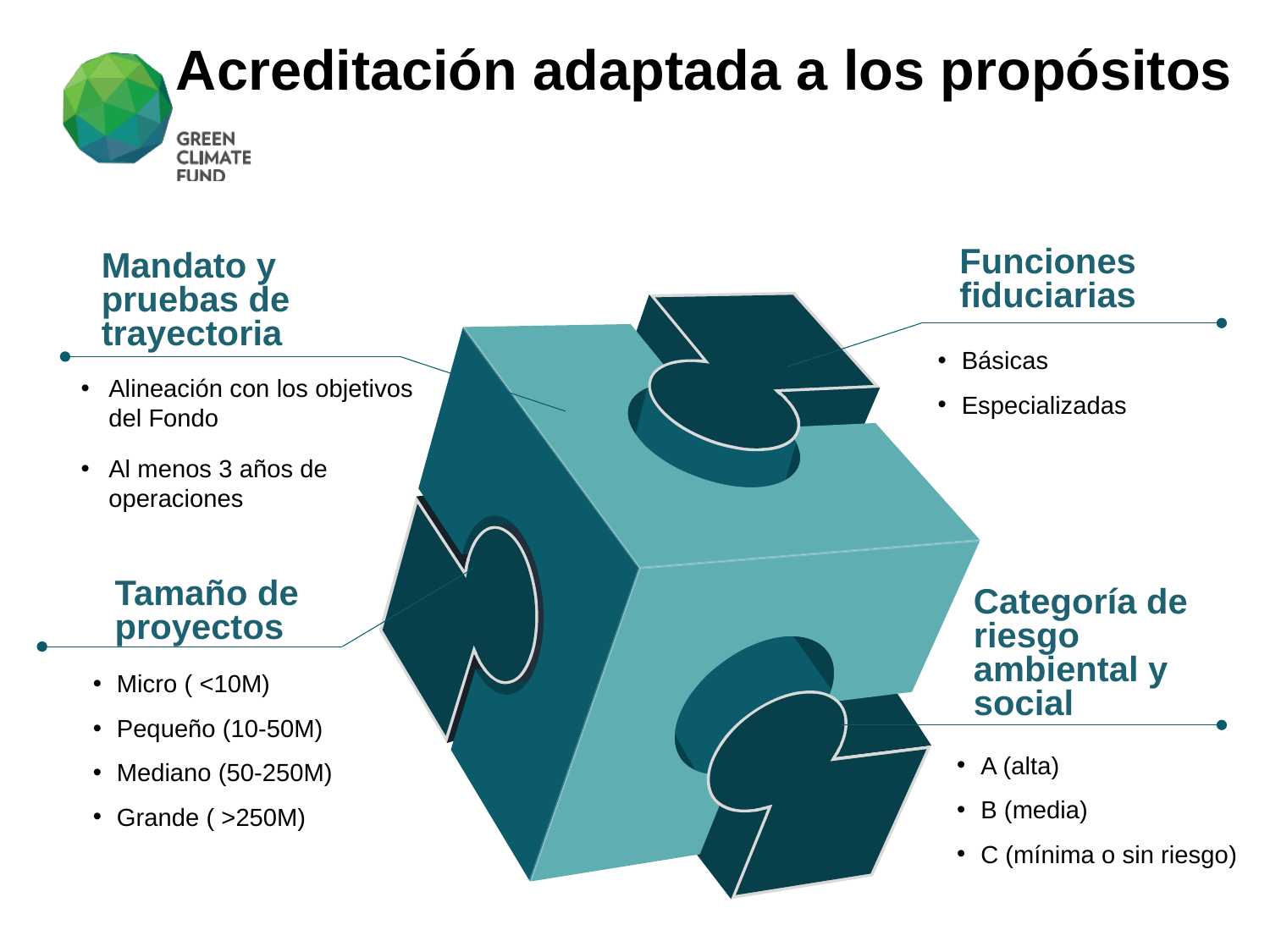

Acreditación adaptada a los propósitos
Funciones fiduciarias
Mandato y pruebas de trayectoria

Básicas
Especializadas

Alineación con los objetivos del Fondo
Al menos 3 años de operaciones

Tamaño de proyectos
Categoría de riesgo ambiental y social

Micro ( <10M)
Pequeño (10-50M)
Mediano (50-250M)
Grande ( >250M)

A (alta)
B (media)
C (mínima o sin riesgo)